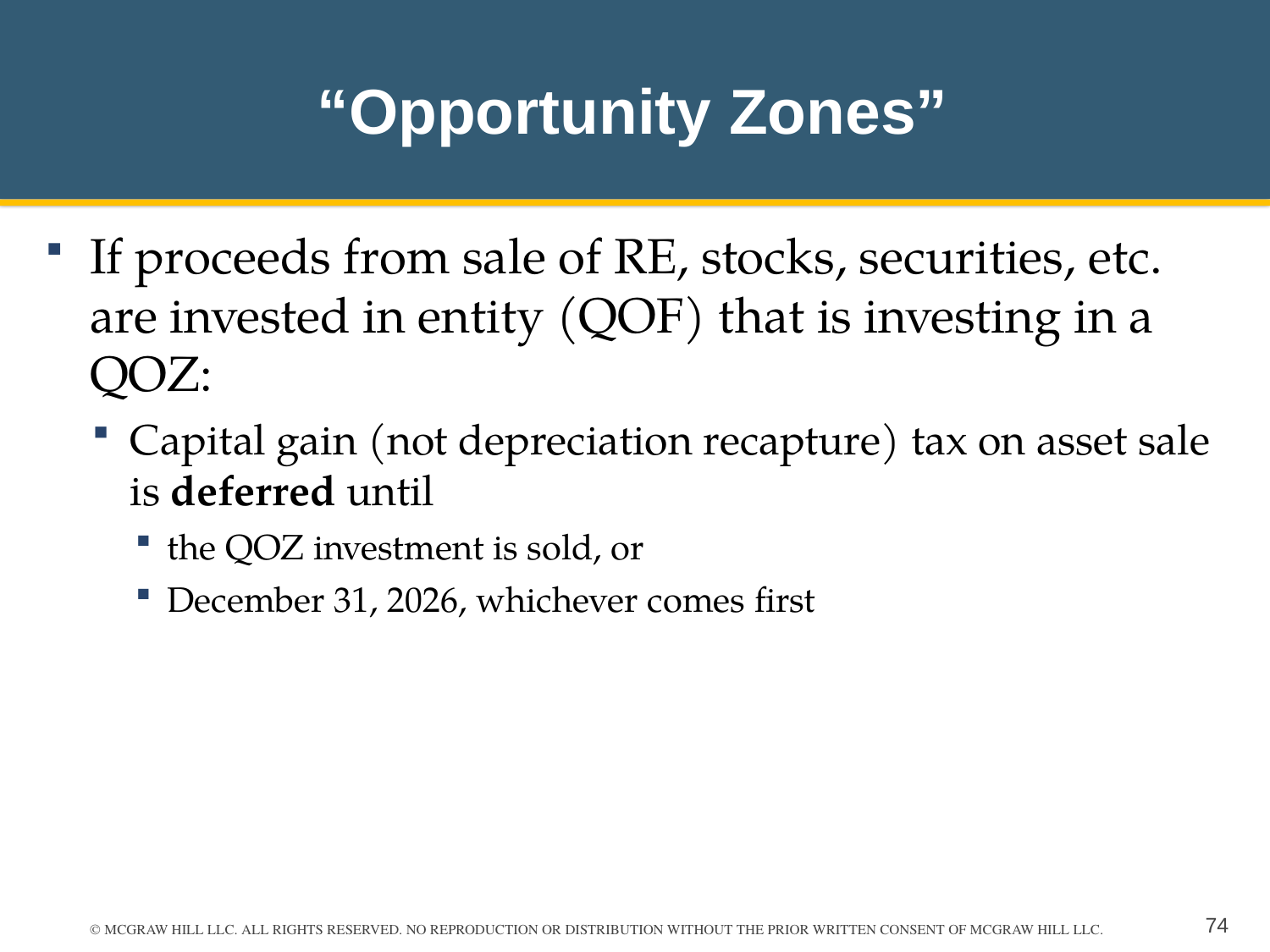

# “Opportunity Zones”
If proceeds from sale of RE, stocks, securities, etc. are invested in entity (QOF) that is investing in a QOZ:
Capital gain (not depreciation recapture) tax on asset sale is deferred until
the QOZ investment is sold, or
December 31, 2026, whichever comes first
© MCGRAW HILL LLC. ALL RIGHTS RESERVED. NO REPRODUCTION OR DISTRIBUTION WITHOUT THE PRIOR WRITTEN CONSENT OF MCGRAW HILL LLC.
74